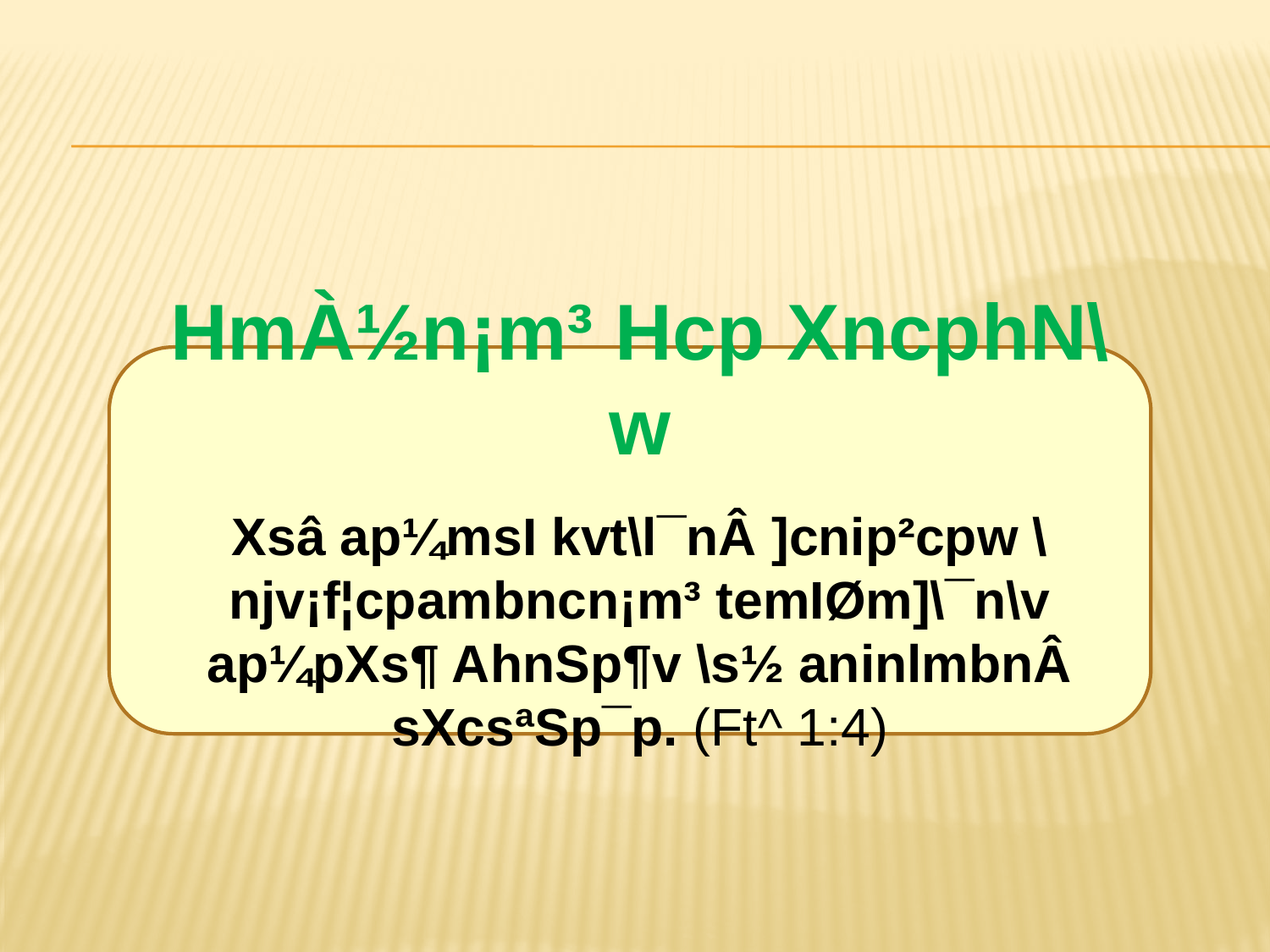

HmÀ½n¡m³ Hcp XncphN\w

Xsâ ap¼msI kvt\l¯nÂ ]cnip²cpw \njv¡f¦cpambncn¡m³ temIØm]\¯n\v ap¼pXs¶ AhnSp¶v \s½ aninlmbnÂ sXcsªSp¯p. (Ft^ 1:4)